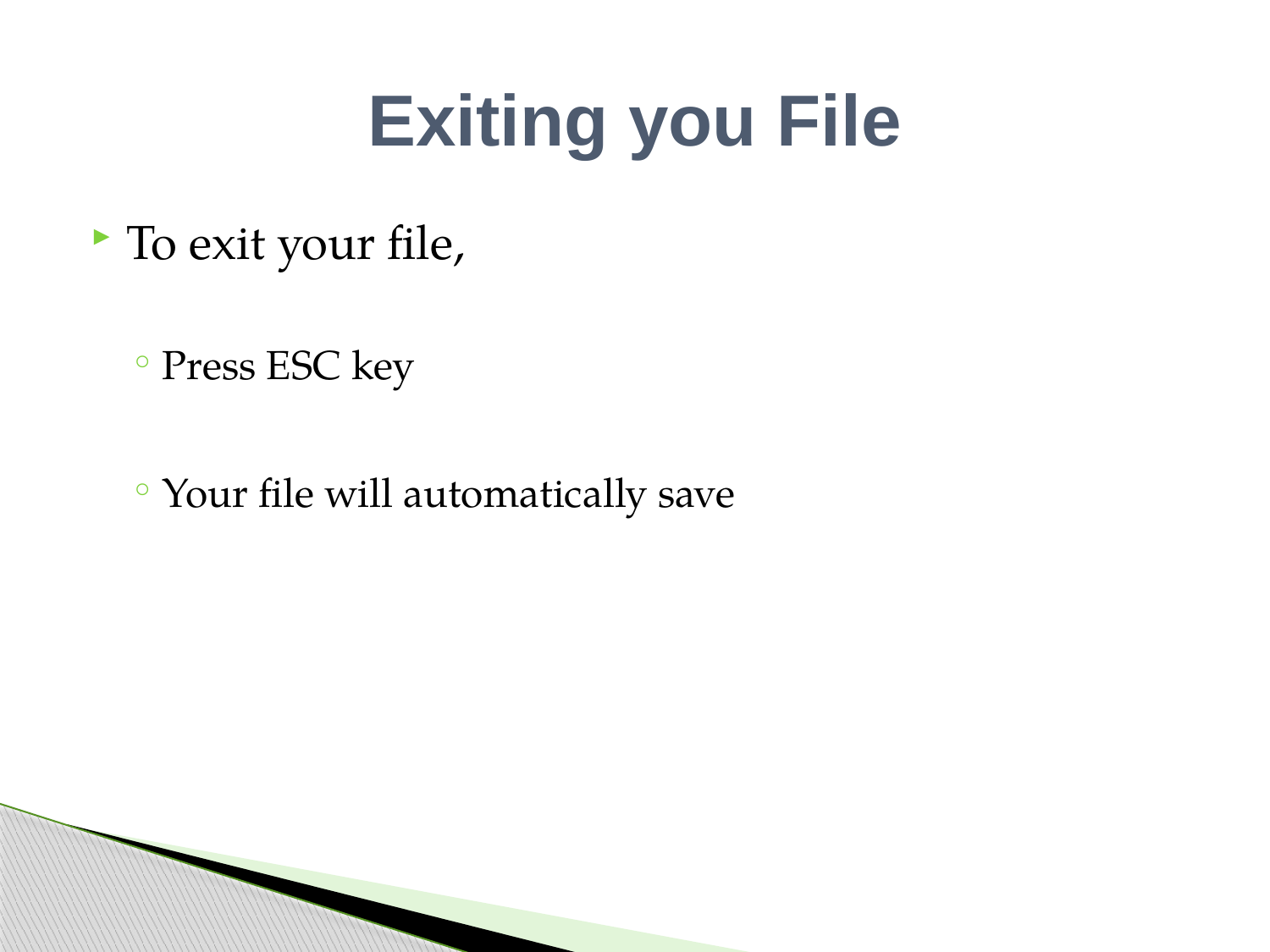

# Exiting you File
To exit your file,

Press ESC key

Your file will automatically save